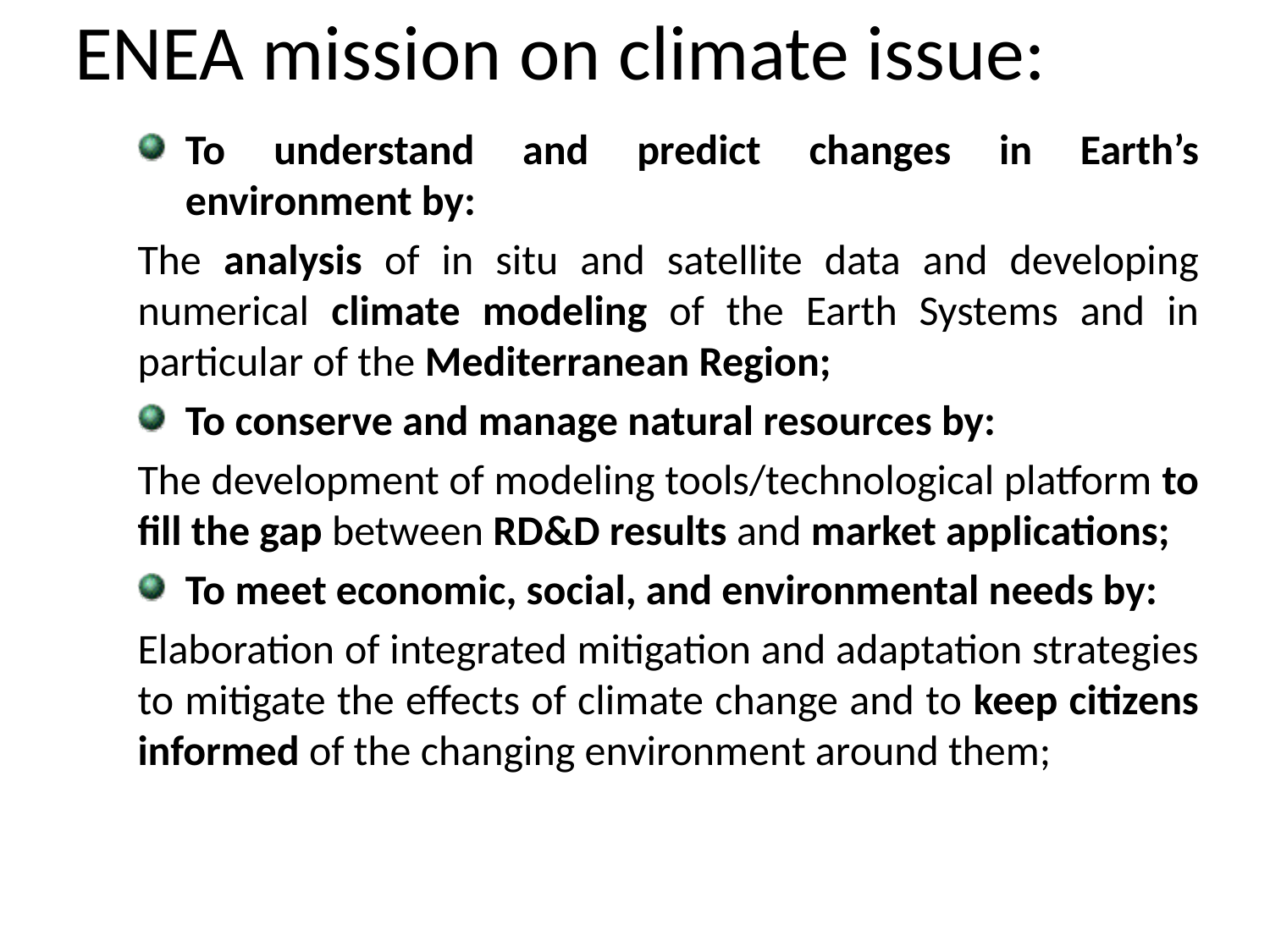

# ENEA mission on climate issue:
To understand and predict changes in Earth’s environment by:
The analysis of in situ and satellite data and developing numerical climate modeling of the Earth Systems and in particular of the Mediterranean Region;
To conserve and manage natural resources by:
The development of modeling tools/technological platform to fill the gap between RD&D results and market applications;
To meet economic, social, and environmental needs by:
Elaboration of integrated mitigation and adaptation strategies to mitigate the effects of climate change and to keep citizens informed of the changing environment around them;